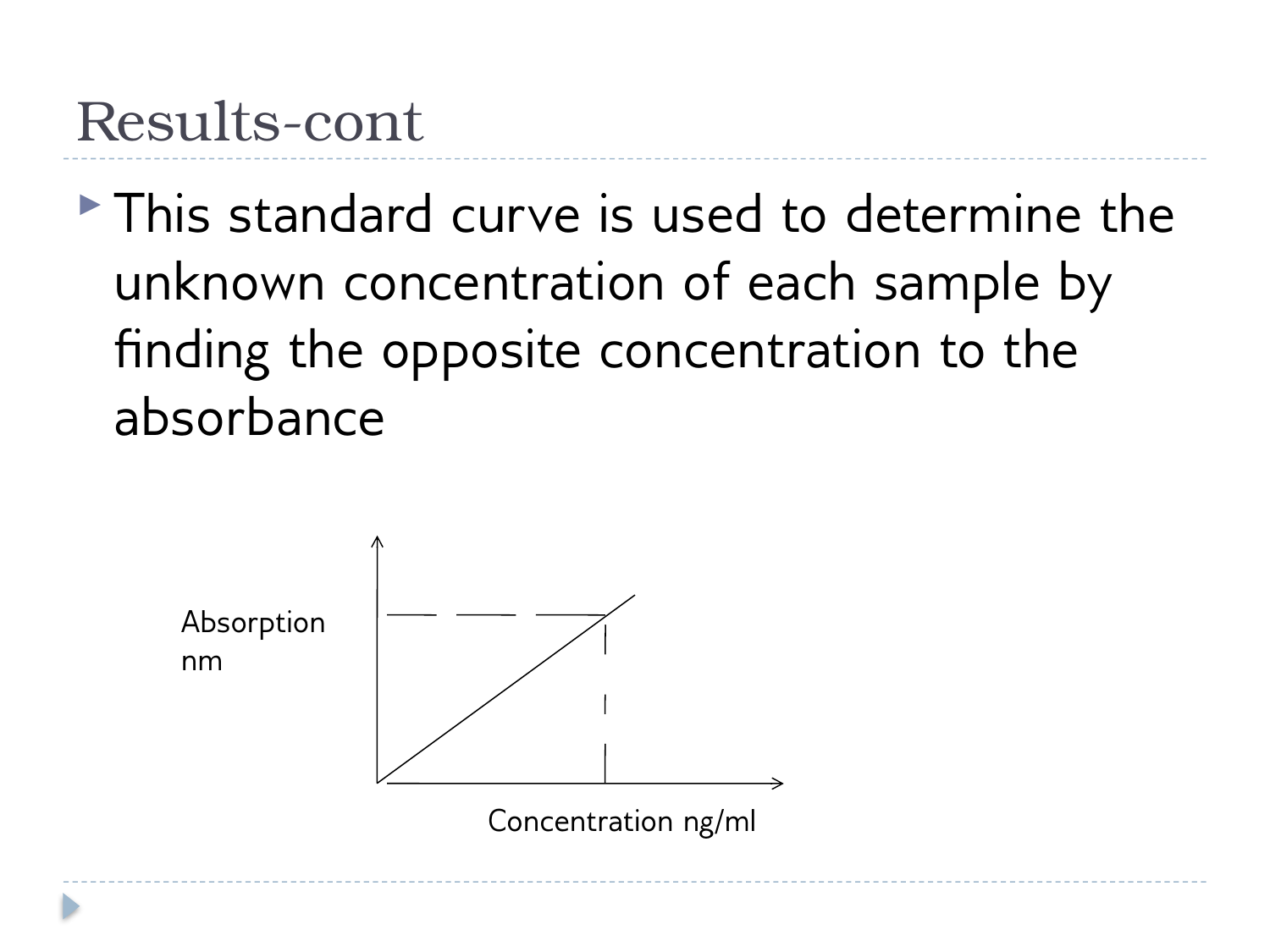

# Results-cont
This standard curve is used to determine the unknown concentration of each sample by finding the opposite concentration to the absorbance
Absorption  nm
Concentration ng/ml